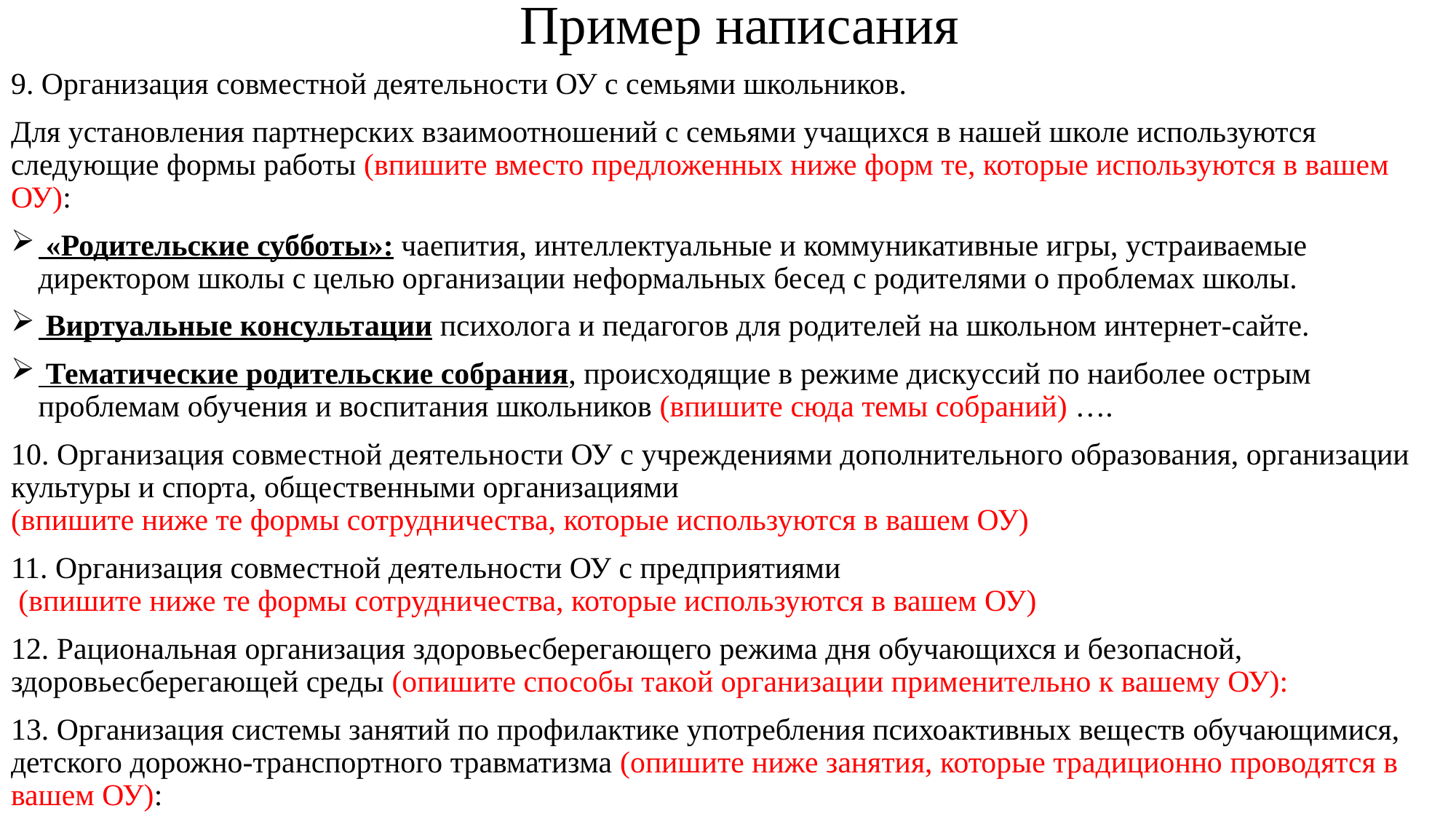

Пример написания
9. Организация совместной деятельности ОУ с семьями школьников.
Для установления партнерских взаимоотношений с семьями учащихся в нашей школе используются следующие формы работы (впишите вместо предложенных ниже форм те, которые используются в вашем ОУ):
 «Родительские субботы»: чаепития, интеллектуальные и коммуникативные игры, устраиваемые директором школы с целью организации неформальных бесед с родителями о проблемах школы.
 Виртуальные консультации психолога и педагогов для родителей на школьном интернет-сайте.
 Тематические родительские собрания, происходящие в режиме дискуссий по наиболее острым проблемам обучения и воспитания школьников (впишите сюда темы собраний) ….
10. Организация совместной деятельности ОУ с учреждениями дополнительного образования, организации культуры и спорта, общественными организациями
(впишите ниже те формы сотрудничества, которые используются в вашем ОУ)
11. Организация совместной деятельности ОУ с предприятиями
 (впишите ниже те формы сотрудничества, которые используются в вашем ОУ)
12. Рациональная организация здоровьесберегающего режима дня обучающихся и безопасной, здоровьесберегающей среды (опишите способы такой организации применительно к вашему ОУ):
13. Организация системы занятий по профилактике употребления психоактивных веществ обучающимися, детского дорожно-транспортного травматизма (опишите ниже занятия, которые традиционно проводятся в вашем ОУ):